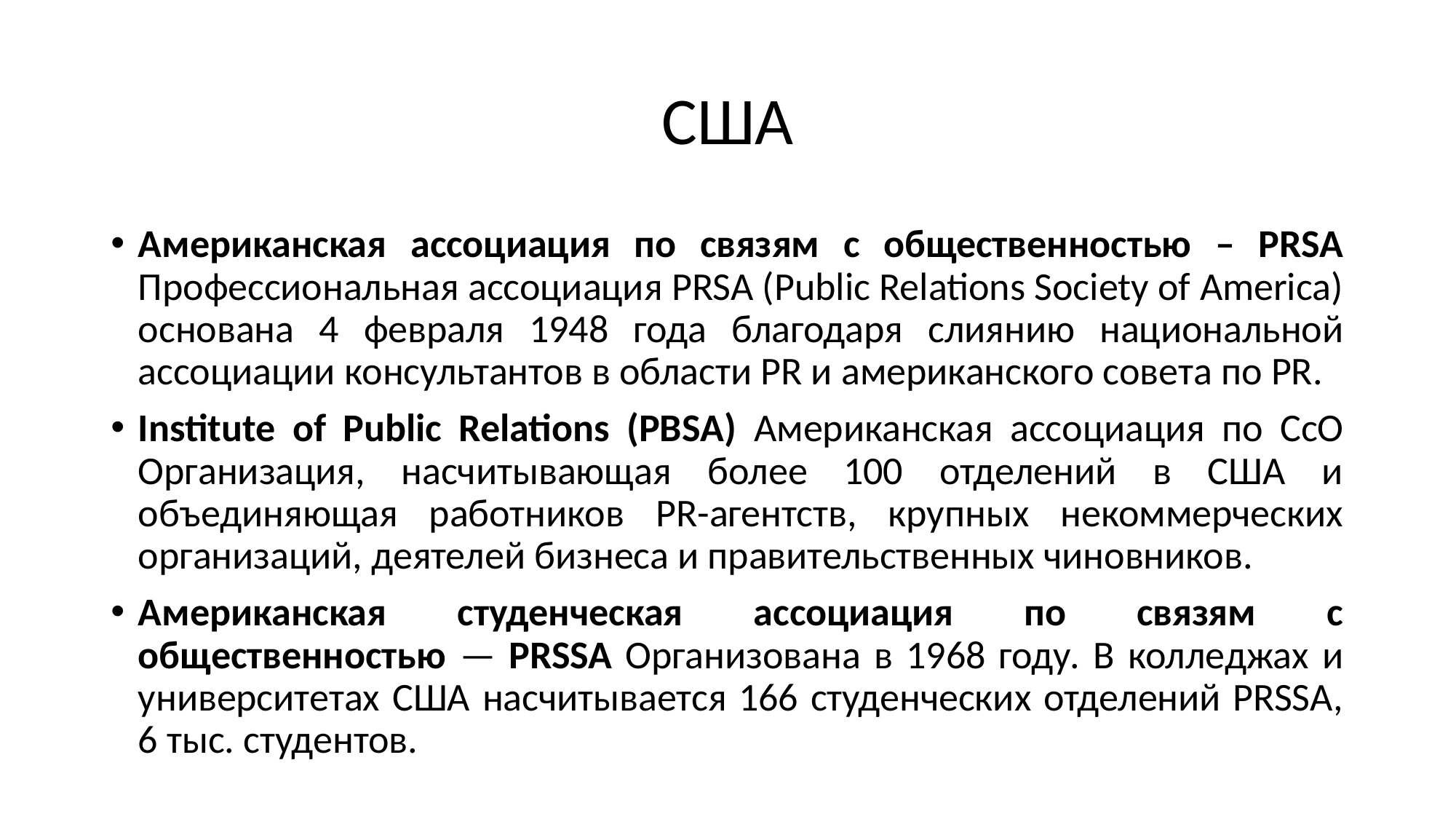

# США
Американская ассоциация по связям с общественностью – PRSA Профессиональная ассоциация PRSA (Public Relations Society of America) основана 4 февраля 1948 года благодаря слиянию национальной ассоциации консультантов в области PR и американского совета по PR.
Institute of Public Relations (РВSА) Американская ассоциация по СсО Организация, насчитывающая более 100 отделений в США и объединяющая работников PR-агентств, крупных некоммерческих организаций, деятелей бизнеса и правительственных чиновников.
Американская студенческая ассоциация по связям с общественностью — PRSSA Организована в 1968 году. В колледжах и университетах США насчитывается 166 студенческих отделений PRSSA, 6 тыс. студентов.